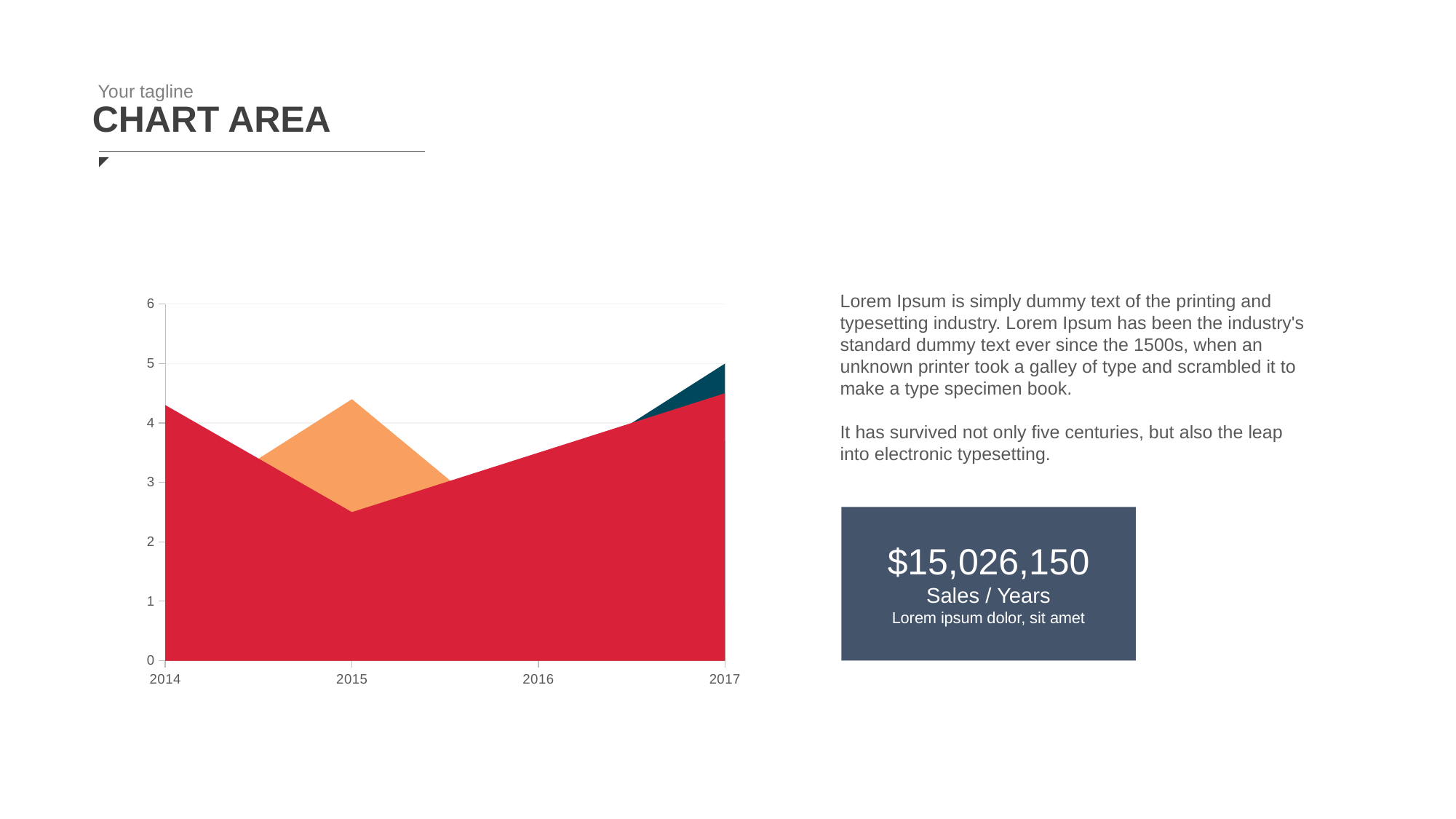

Your tagline
CHART AREA

### Chart

| Category | Series 1 | Series 2 | Series 3 | series 4 |
|---|---|---|---|---|
| 2014 | 4.3 | 2.4 | 2.0 | 1.0 |
| 2015 | 2.5 | 4.4 | 2.0 | 3.0 |
| 2016 | 3.5 | 1.8 | 3.0 | 2.7 |
| 2017 | 4.5 | 1.0 | 5.0 | 3.7 |
Lorem Ipsum is simply dummy text of the printing and typesetting industry. Lorem Ipsum has been the industry's standard dummy text ever since the 1500s, when an unknown printer took a galley of type and scrambled it to make a type specimen book.

It has survived not only five centuries, but also the leap into electronic typesetting.

$15,026,150
Sales / Years
Lorem ipsum dolor, sit amet